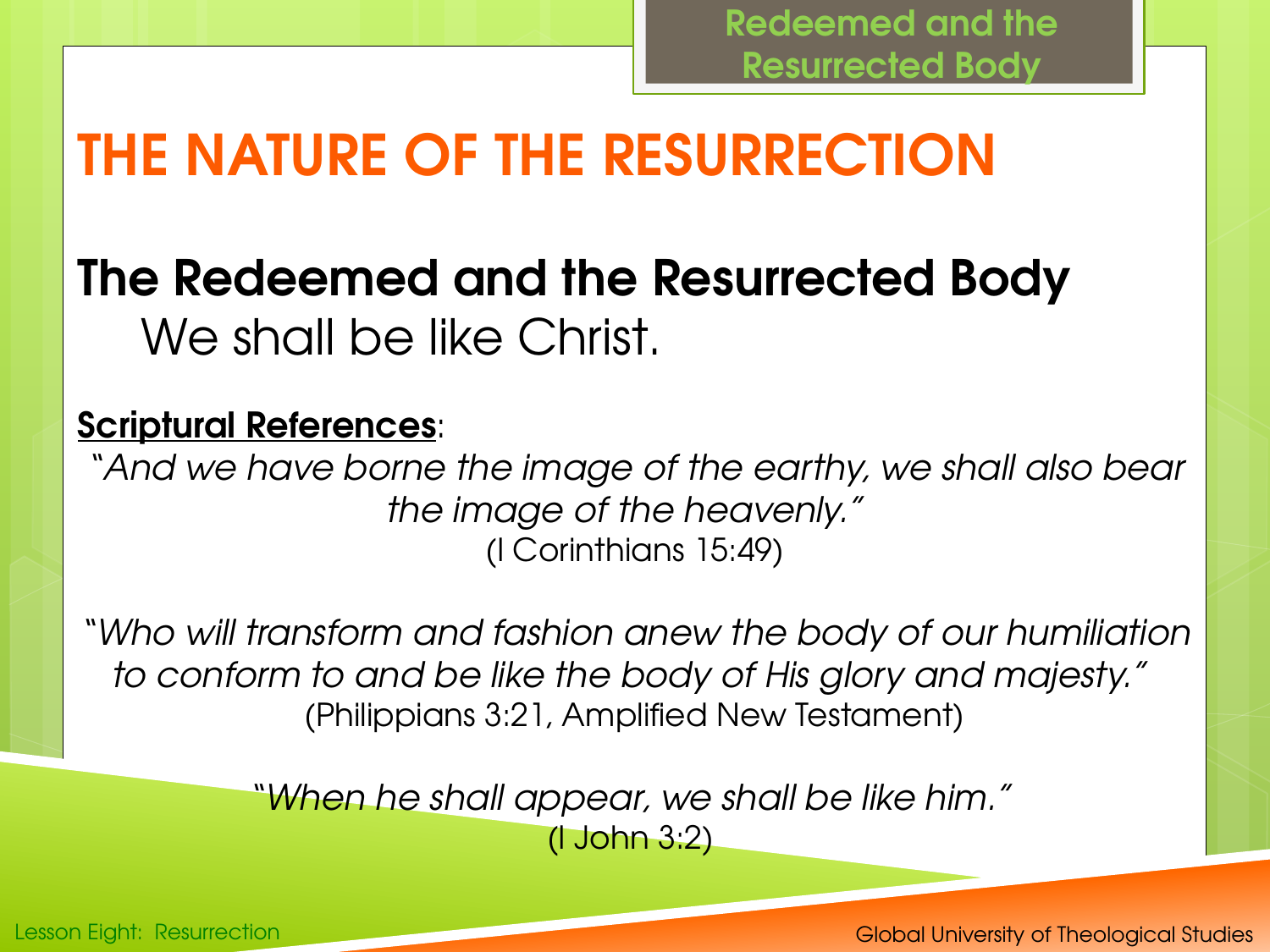

Redeemed and the Resurrected Body
THE NATURE OF THE RESURRECTION

The Redeemed and the Resurrected Body
We shall be like Christ.

Scriptural References:
“And we have borne the image of the earthy, we shall also bear the image of the heavenly.”
(I Corinthians 15:49)

“Who will transform and fashion anew the body of our humiliation to conform to and be like the body of His glory and majesty.”
(Philippians 3:21, Amplified New Testament)

“When he shall appear, we shall be like him.”
(I John 3:2)

 Global University of Theological Studies
Lesson Eight:  Resurrection